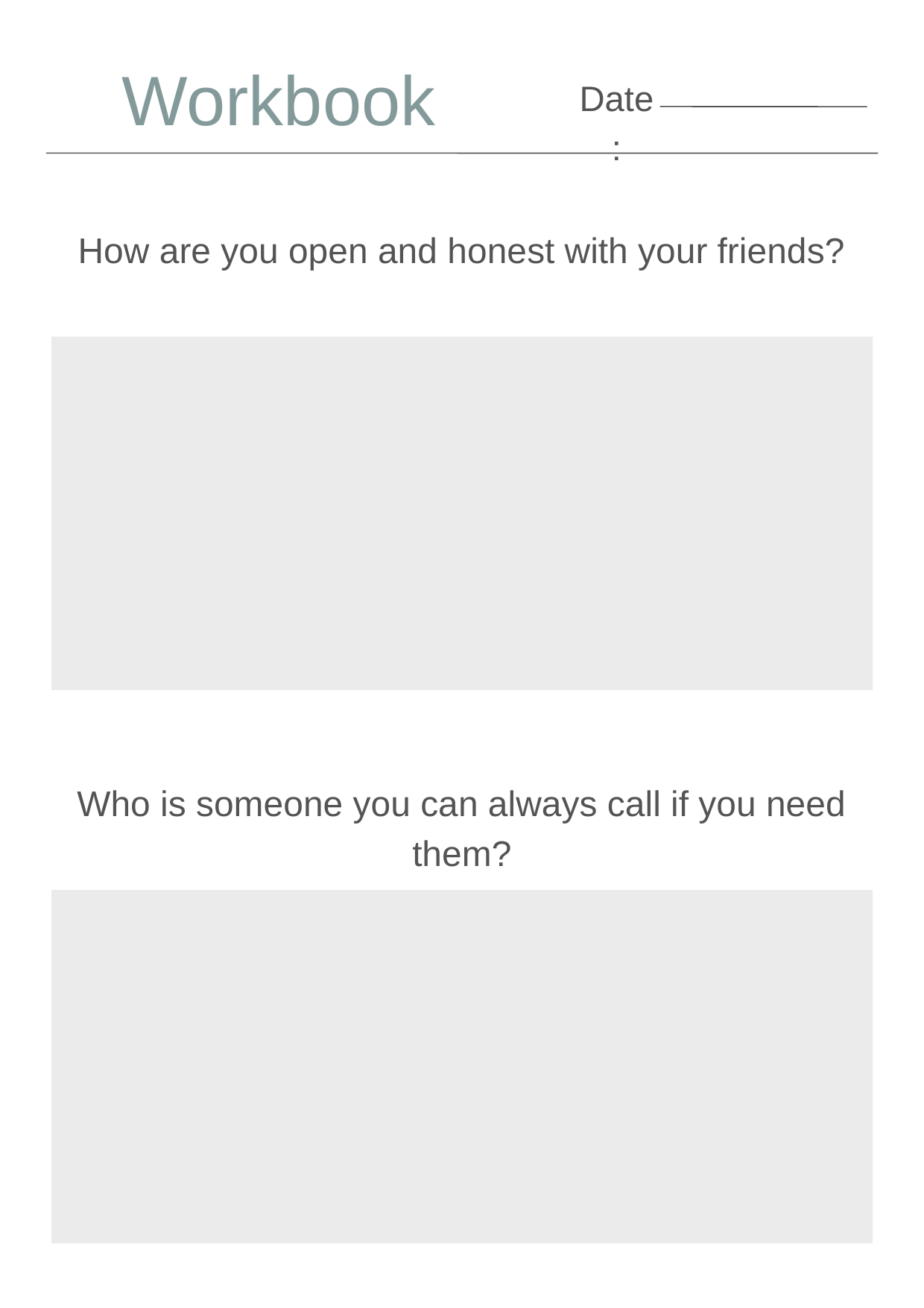

Workbook
Date:

How are you open and honest with your friends?

Who is someone you can always call if you need them?